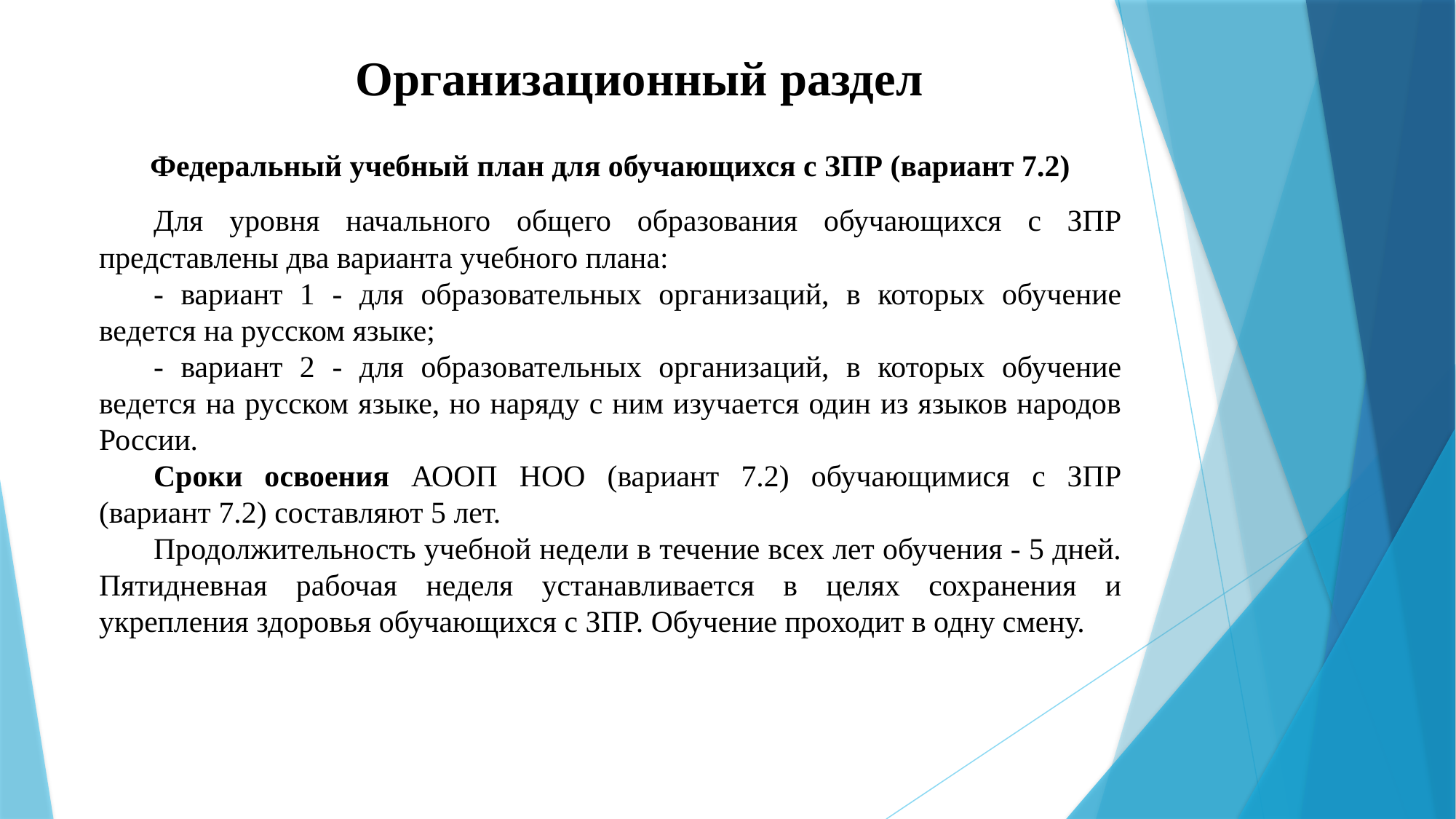

# Организационный раздел
Федеральный учебный план для обучающихся с ЗПР (вариант 7.2)
Для уровня начального общего образования обучающихся с ЗПР представлены два варианта учебного плана:
- вариант 1 - для образовательных организаций, в которых обучение ведется на русском языке;
- вариант 2 - для образовательных организаций, в которых обучение ведется на русском языке, но наряду с ним изучается один из языков народов России.
Сроки освоения АООП НОО (вариант 7.2) обучающимися с ЗПР (вариант 7.2) составляют 5 лет.
Продолжительность учебной недели в течение всех лет обучения - 5 дней. Пятидневная рабочая неделя устанавливается в целях сохранения и укрепления здоровья обучающихся с ЗПР. Обучение проходит в одну смену.